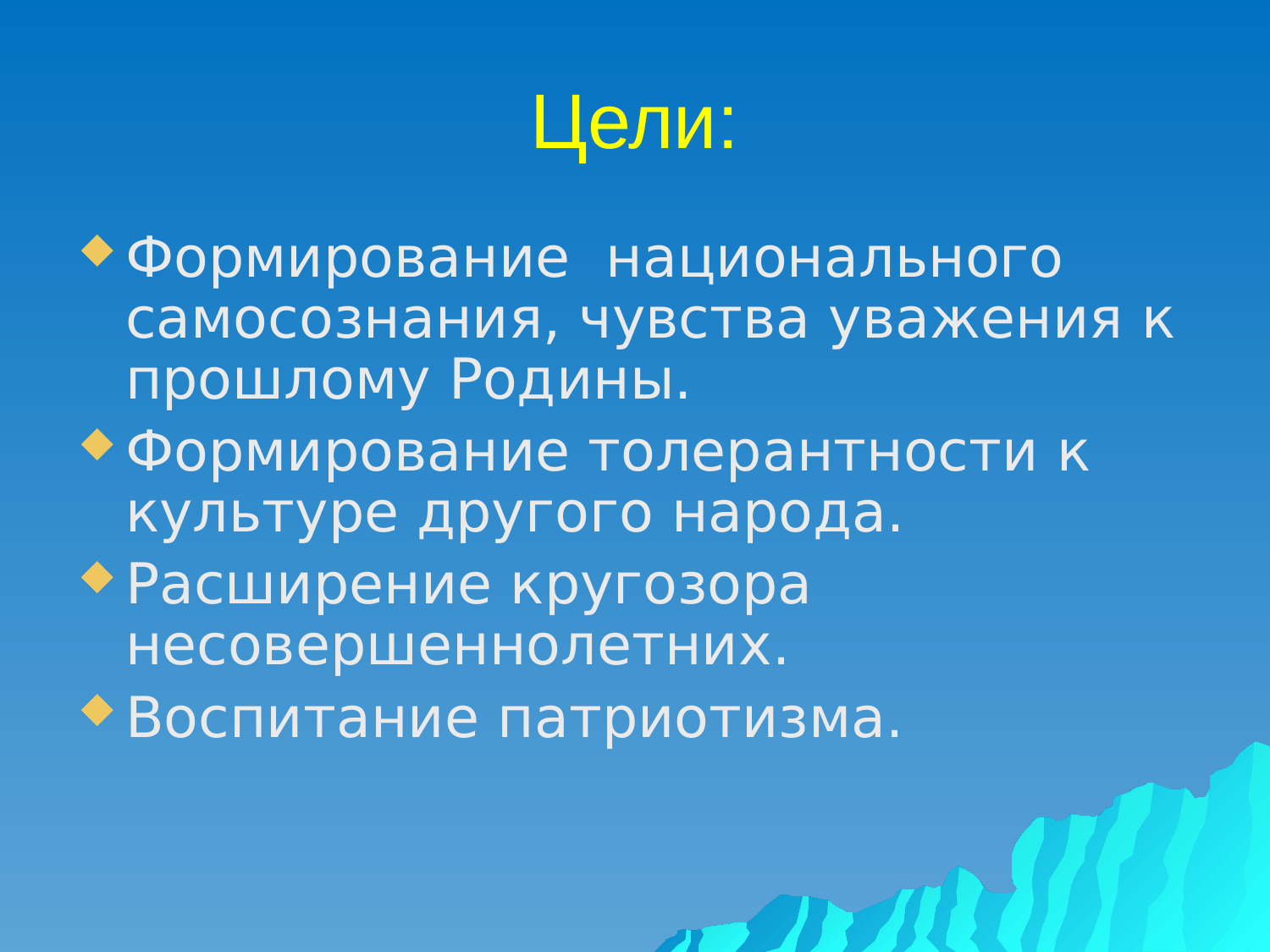

# Цели:
Формирование  национального самосознания, чувства уважения к прошлому Родины.
Формирование толерантности к культуре другого народа.
Расширение кругозора несовершеннолетних.
Воспитание патриотизма.